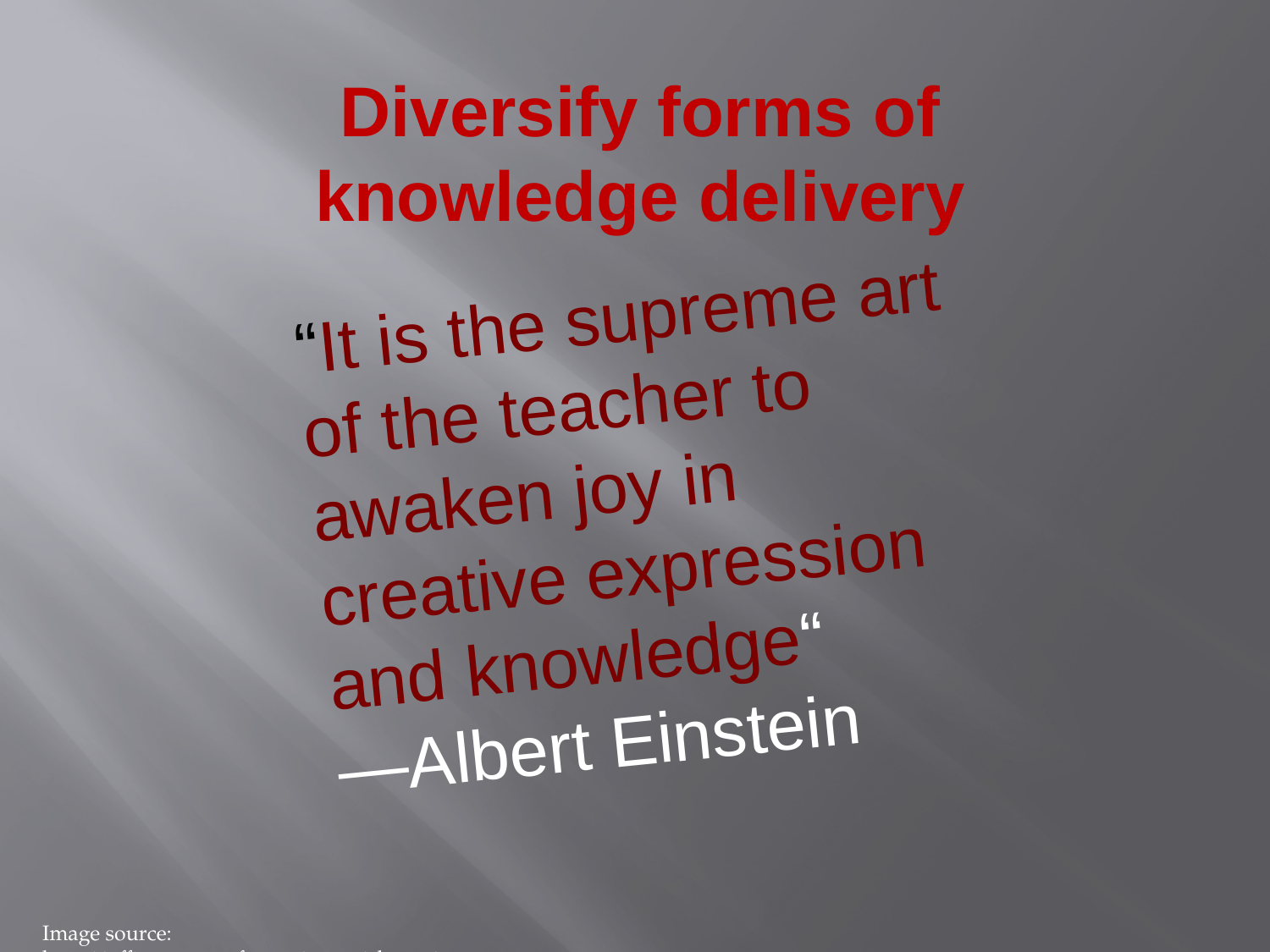

Diversify forms of knowledge delivery
“It is the supreme art of the teacher to awaken joy in creative expression and knowledge“
—Albert Einstein
Image source: http://office.microsoft.com/en-us/clipart/